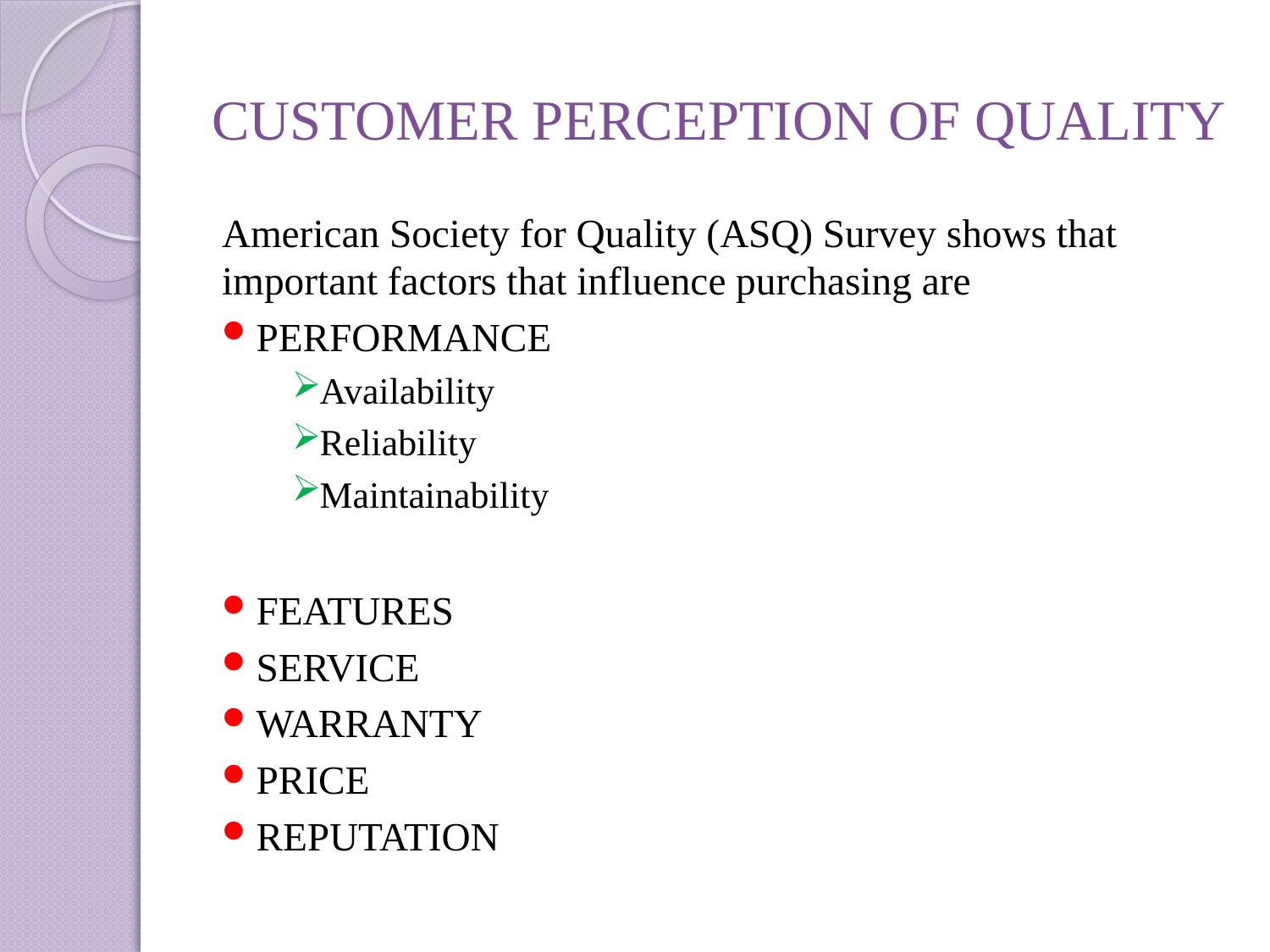

# CUSTOMER PERCEPTION OF QUALITY
American Society for Quality (ASQ) Survey shows that important factors that influence purchasing are
PERFORMANCE
Availability
Reliability
Maintainability

FEATURES
SERVICE
WARRANTY
PRICE
REPUTATION